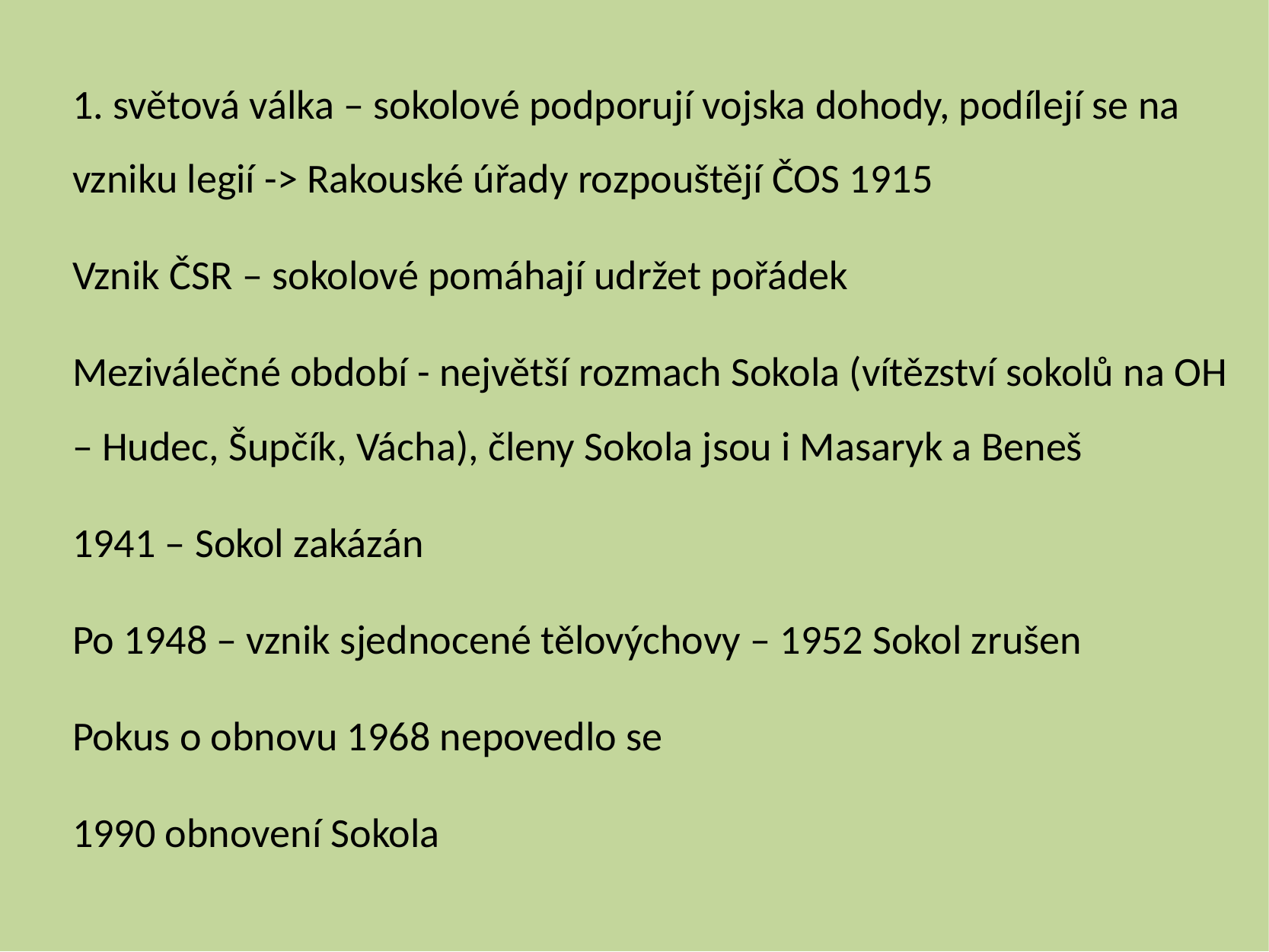

1. světová válka – sokolové podporují vojska dohody, podílejí se na vzniku legií -> Rakouské úřady rozpouštějí ČOS 1915
Vznik ČSR – sokolové pomáhají udržet pořádek
Meziválečné období - největší rozmach Sokola (vítězství sokolů na OH – Hudec, Šupčík, Vácha), členy Sokola jsou i Masaryk a Beneš
1941 – Sokol zakázán
Po 1948 – vznik sjednocené tělovýchovy – 1952 Sokol zrušen
Pokus o obnovu 1968 nepovedlo se
1990 obnovení Sokola